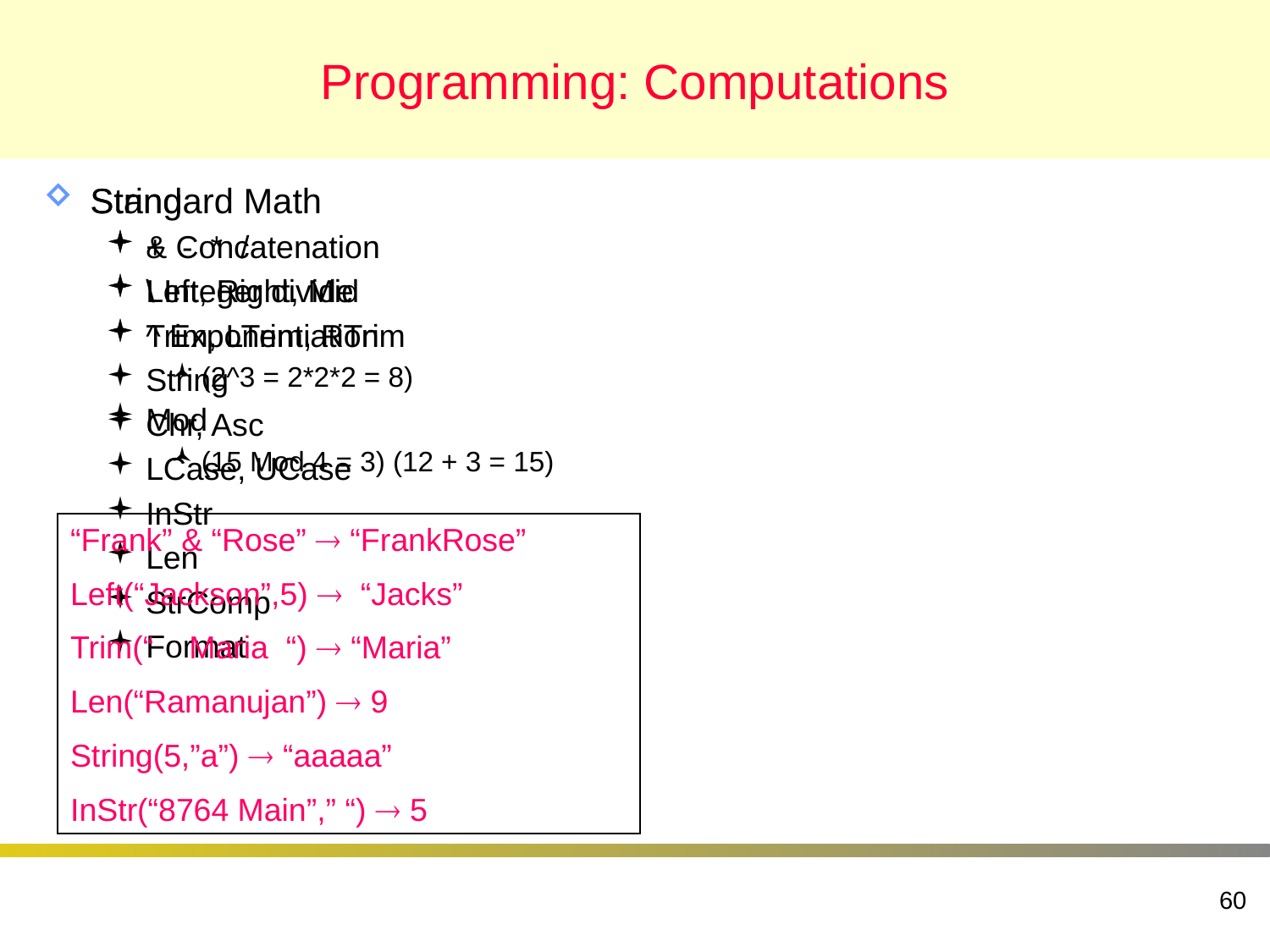

# Programming: Computations
Standard Math
+  -  *  /
\ Integer divide
^ Exponentiation
(2^3 = 2*2*2 = 8)
Mod
(15 Mod 4 = 3) (12 + 3 = 15)

String
& Concatenation
Left, Right, Mid
Trim, LTrim, RTrim
String
Chr, Asc
LCase, UCase
InStr
Len
StrComp
Format
“Frank” & “Rose” → “FrankRose”
Left(“Jackson”,5) →  “Jacks”
Trim(“    Maria  “) → “Maria”
Len(“Ramanujan”) → 9
String(5,”a”) → “aaaaa”
InStr(“8764 Main”,” “) → 5
60